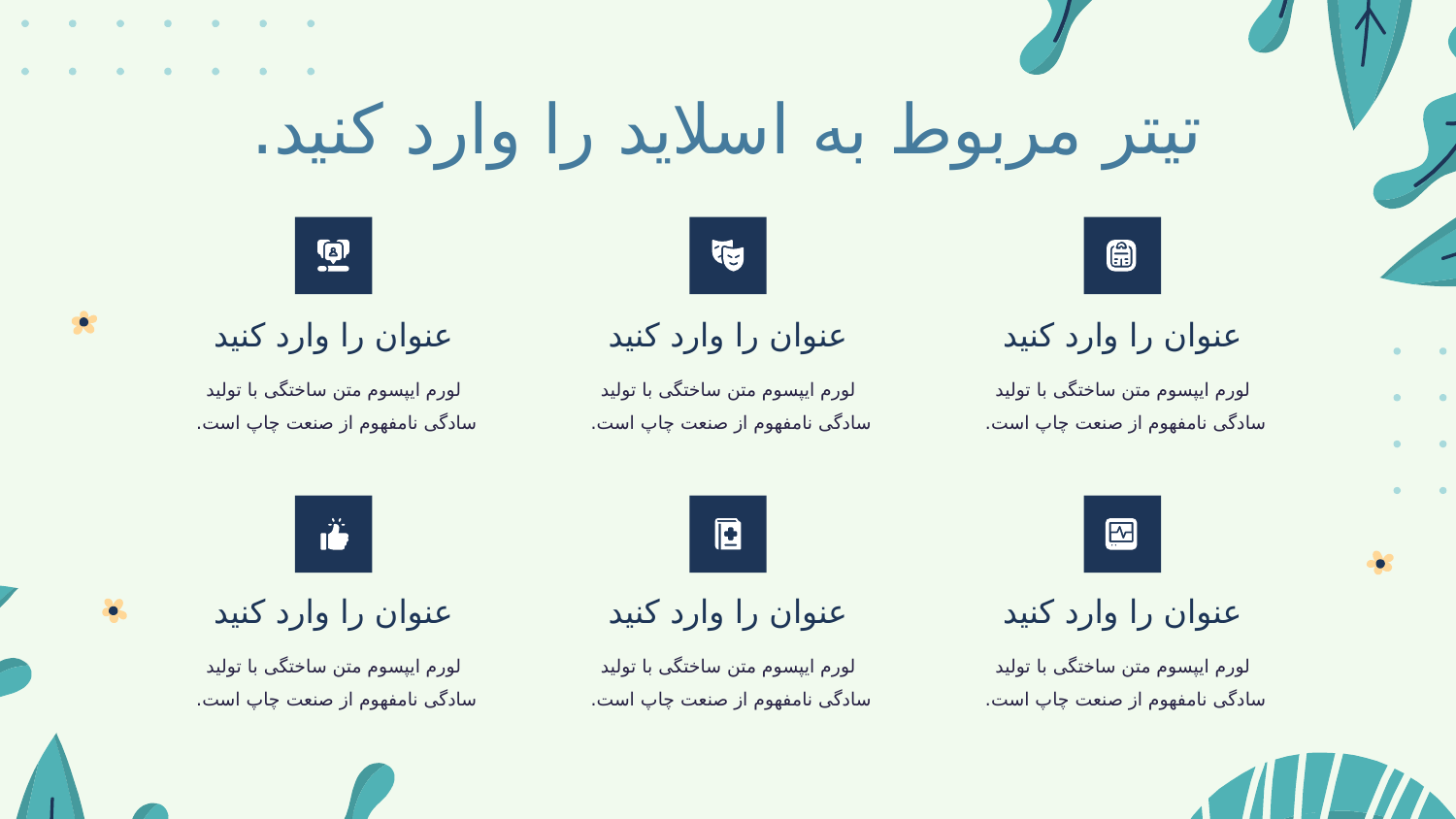

# تیتر مربوط به اسلاید را وارد کنید.

عنوان را وارد کنید
عنوان را وارد کنید
عنوان را وارد کنید
لورم ایپسوم متن ساختگی با تولید سادگی نامفهوم از صنعت چاپ است.
لورم ایپسوم متن ساختگی با تولید سادگی نامفهوم از صنعت چاپ است.
لورم ایپسوم متن ساختگی با تولید سادگی نامفهوم از صنعت چاپ است.

عنوان را وارد کنید
عنوان را وارد کنید
عنوان را وارد کنید
لورم ایپسوم متن ساختگی با تولید سادگی نامفهوم از صنعت چاپ است.
لورم ایپسوم متن ساختگی با تولید سادگی نامفهوم از صنعت چاپ است.
لورم ایپسوم متن ساختگی با تولید سادگی نامفهوم از صنعت چاپ است.